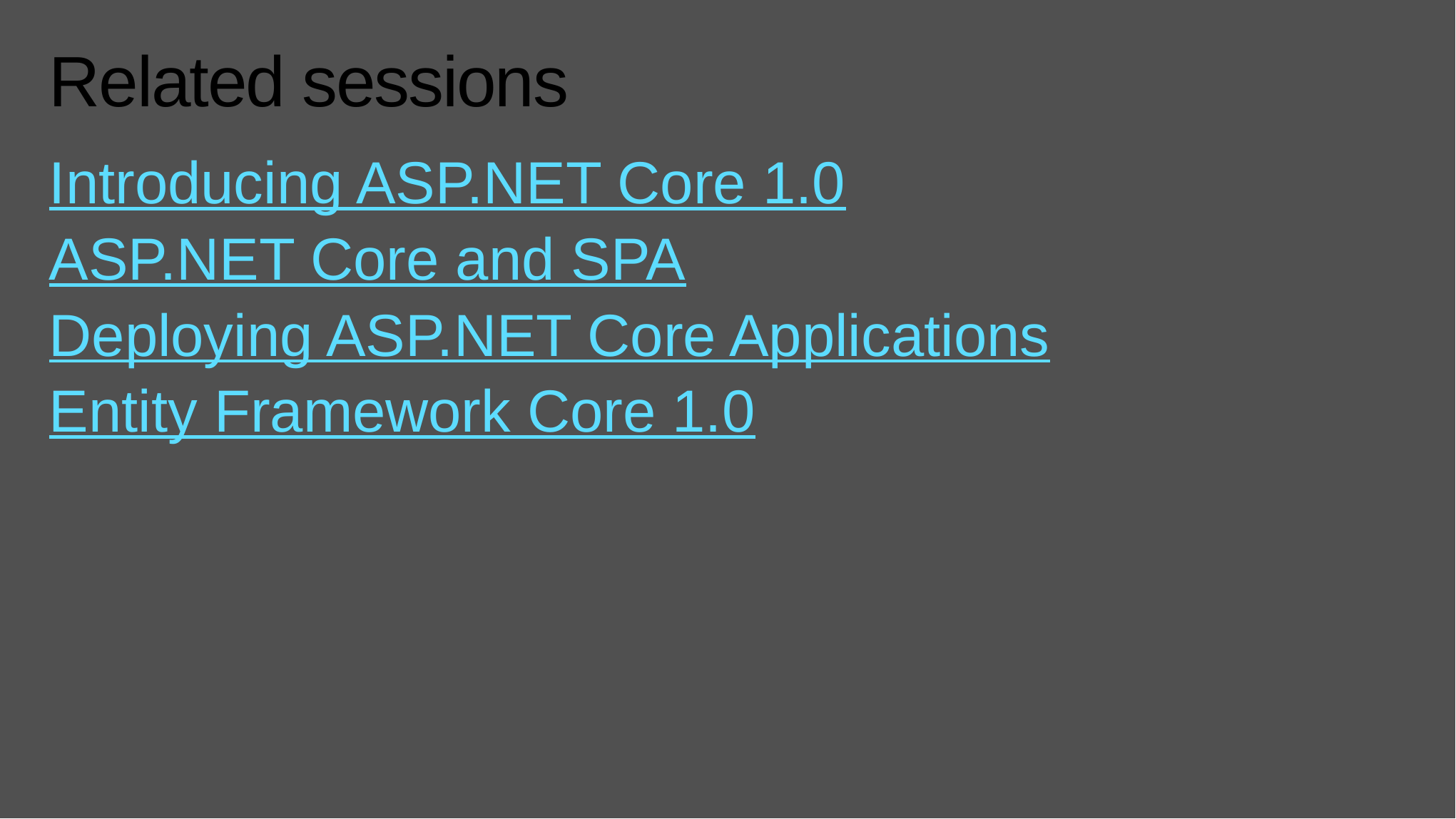

# Related sessions
Introducing ASP.NET Core 1.0
ASP.NET Core and SPA
Deploying ASP.NET Core Applications
Entity Framework Core 1.0